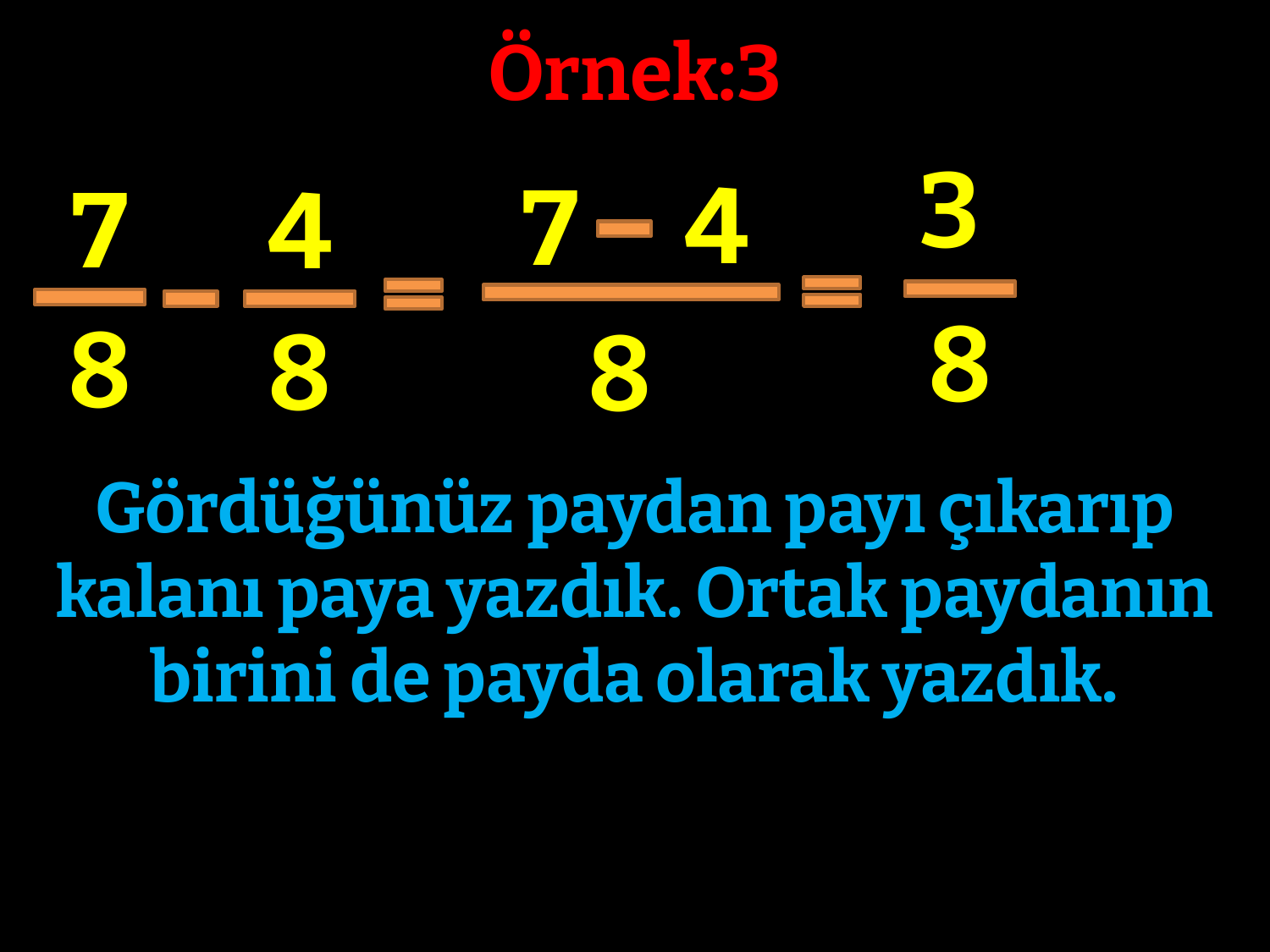

Örnek:3
3
4
7
7
4

8
8
#
8
8
Gördüğünüz paydan payı çıkarıp kalanı paya yazdık. Ortak paydanın birini de payda olarak yazdık.